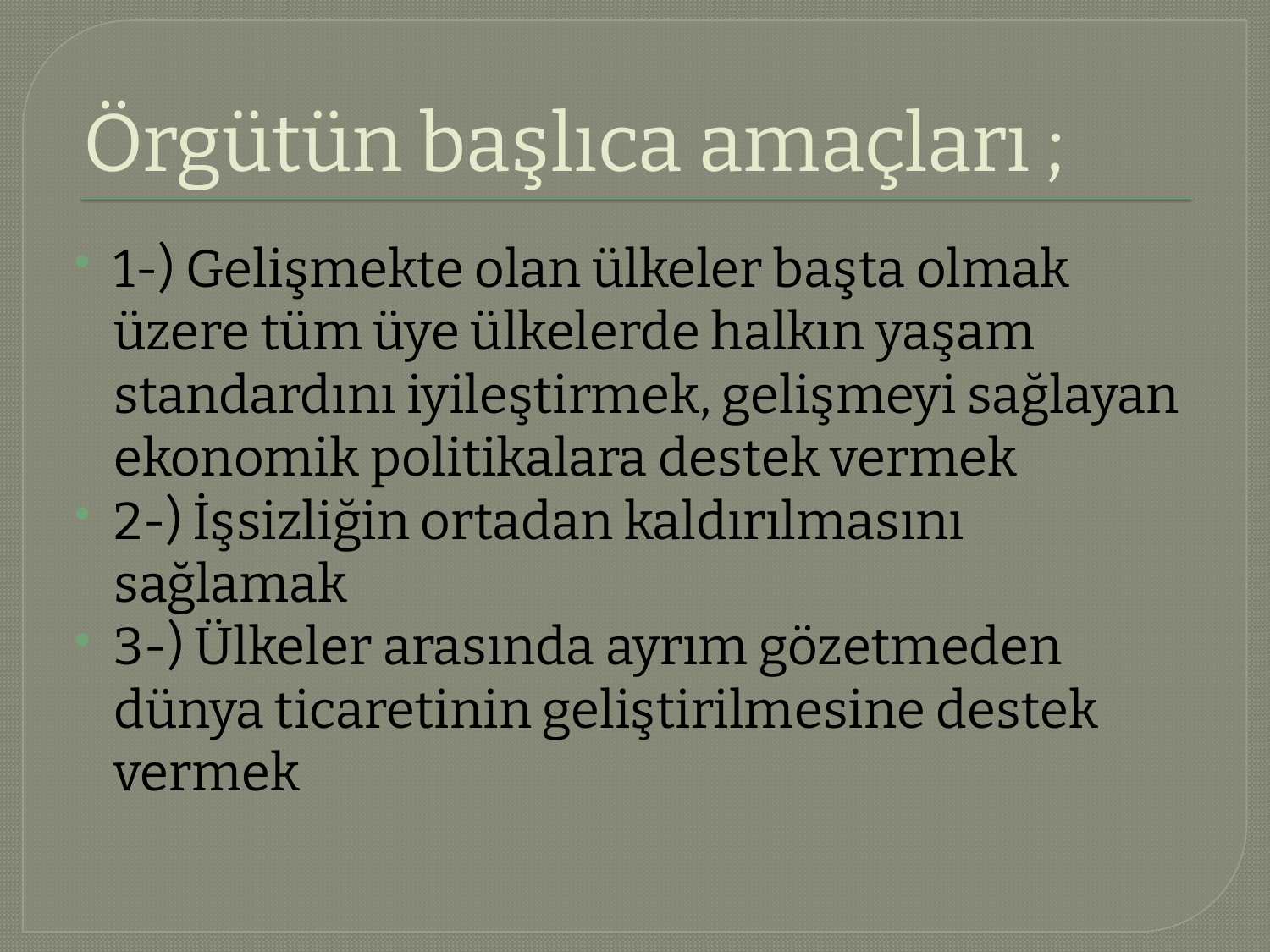

# Örgütün başlıca amaçları ;
1-) Gelişmekte olan ülkeler başta olmak üzere tüm üye ülkelerde halkın yaşam standardını iyileştirmek, gelişmeyi sağlayan ekonomik politikalara destek vermek
2-) İşsizliğin ortadan kaldırılmasını sağlamak
3-) Ülkeler arasında ayrım gözetmeden dünya ticaretinin geliştirilmesine destek vermek